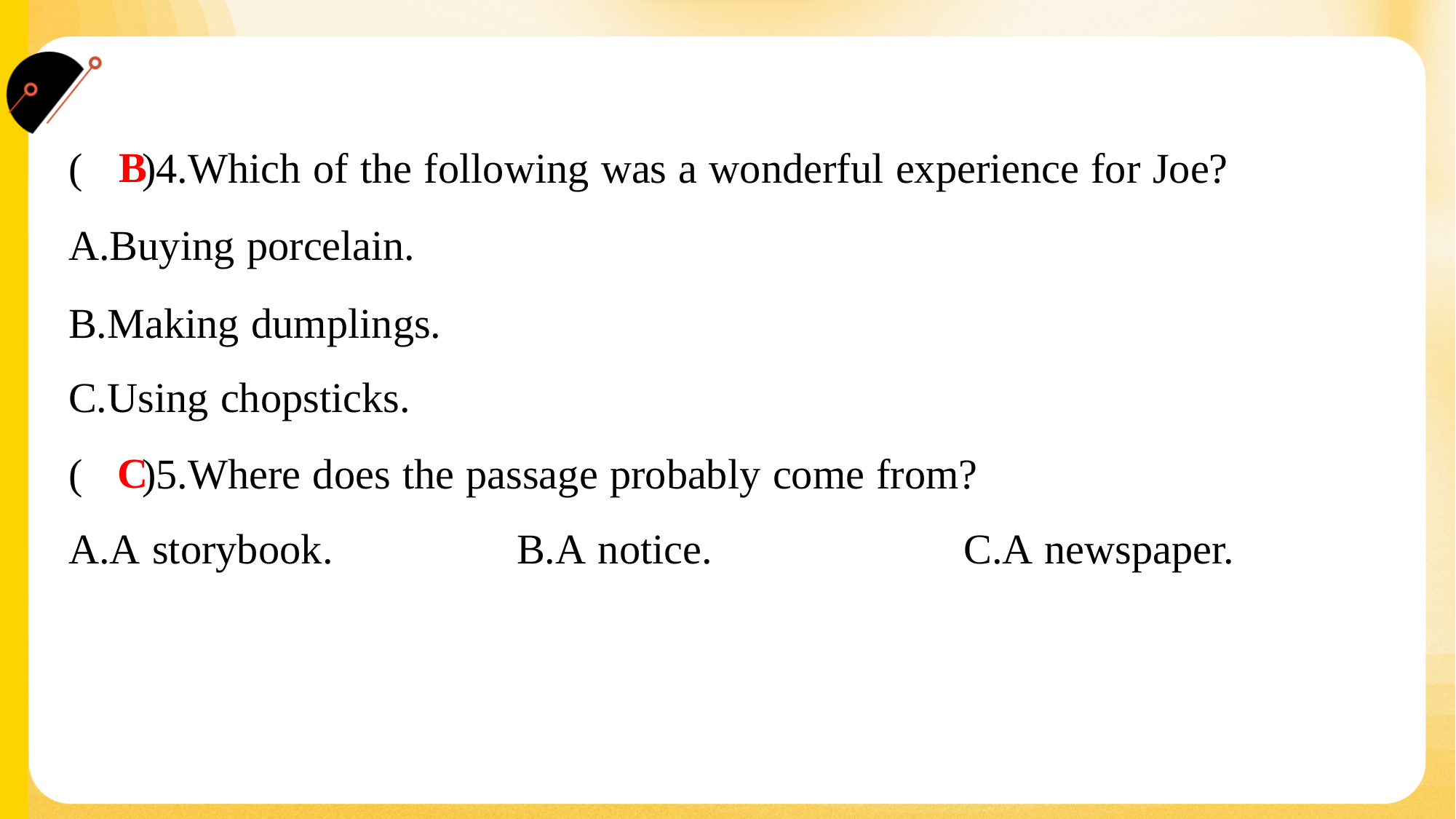

B
(     )4.Which of the following was a wonderful experience for Joe?
A.Buying porcelain.
B.Making dumplings.
C.Using chopsticks.
C
(     )5.Where does the passage probably come from?
A.A storybook.	B.A notice.	C.A newspaper.